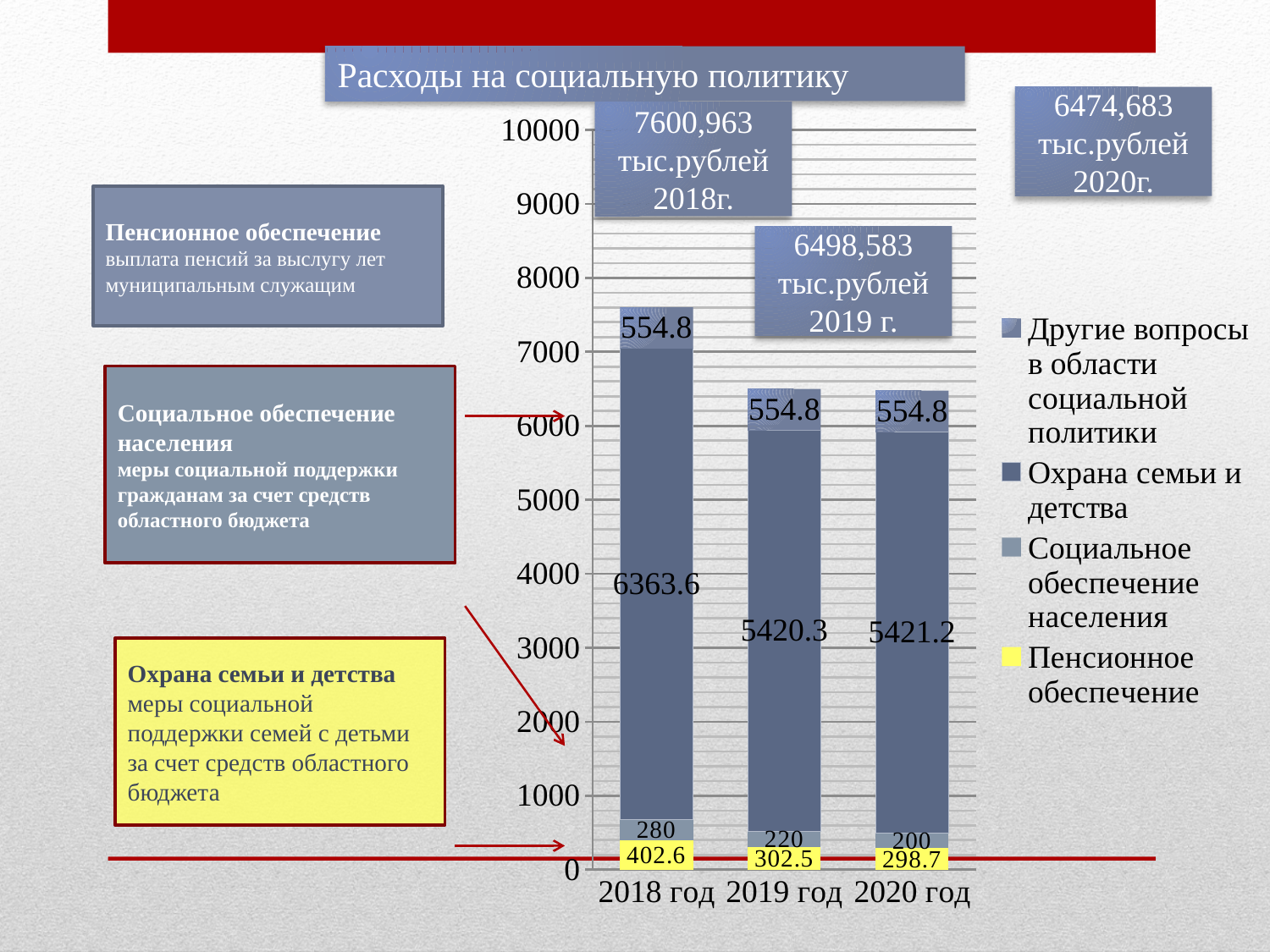

Расходы на социальную политику
6474,683 тыс.рублей 2020г.

### Chart

| Category | Пенсионное обеспечение | Социальное обеспечение населения | Охрана семьи и детства | Другие вопросы в области социальной политики |
|---|---|---|---|---|
| 2018 год | 402.6 | 280.0 | 6363.6 | 554.8 |
| 2019 год | 302.5 | 220.0 | 5420.3 | 554.8 |
| 2020 год | 298.7 | 200.0 | 5421.2 | 554.8 |
7600,963 тыс.рублей 2018г.
Пенсионное обеспечение
выплата пенсий за выслугу лет муниципальным служащим
6498,583 тыс.рублей 2019 г.
Социальное обеспечение населения
меры социальной поддержки гражданам за счет средств областного бюджета
Охрана семьи и детства
меры социальной поддержки семей с детьми за счет средств областного бюджета